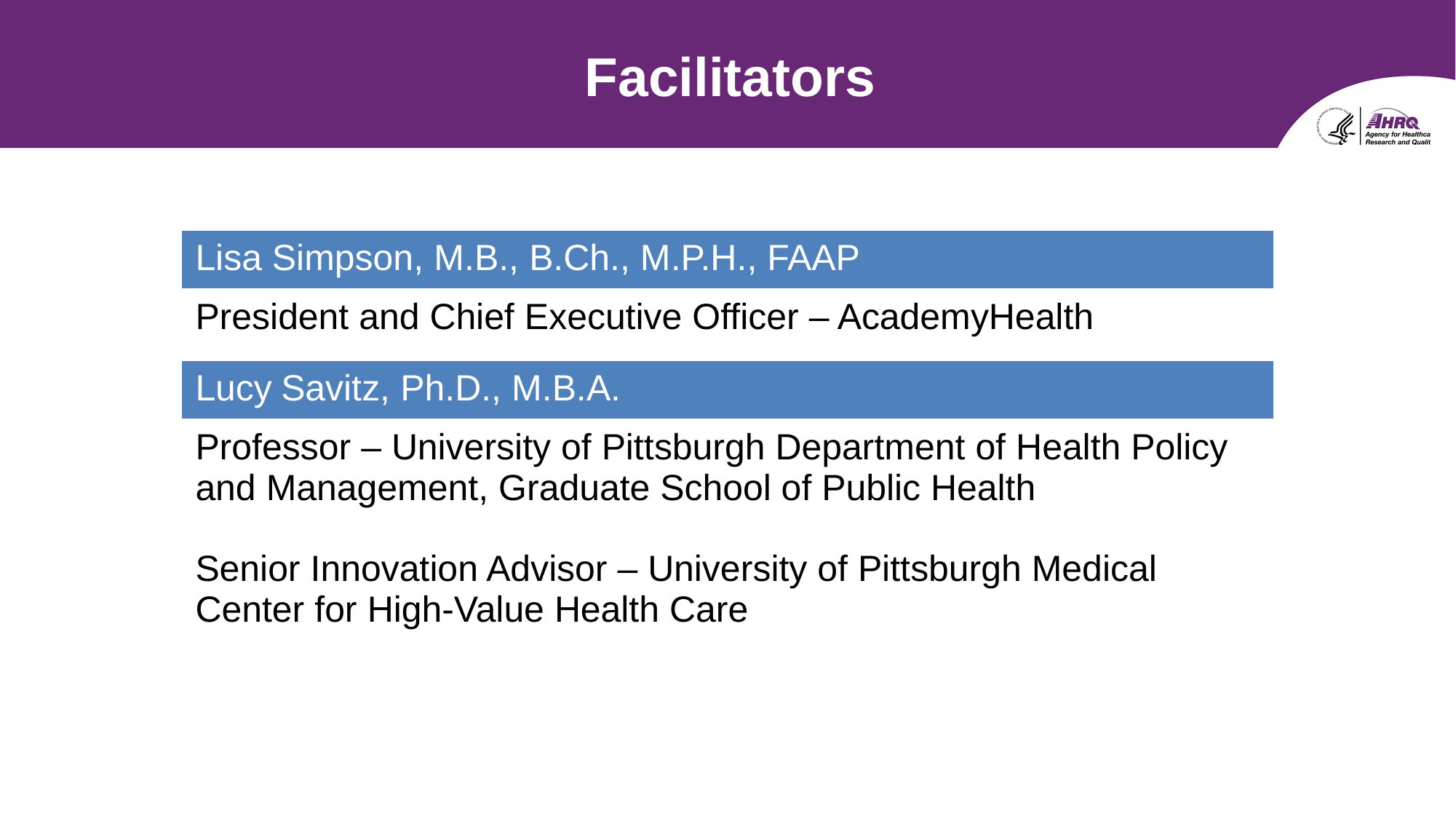

# Facilitators
| Lisa Simpson, M.B., B.Ch., M.P.H., FAAP |
| --- |
| President and Chief Executive Officer – AcademyHealth |
| Lucy Savitz, Ph.D., M.B.A. |
| --- |
| Professor – University of Pittsburgh Department of Health Policy and Management, Graduate School of Public Health Senior Innovation Advisor – University of Pittsburgh Medical Center for High-Value Health Care |